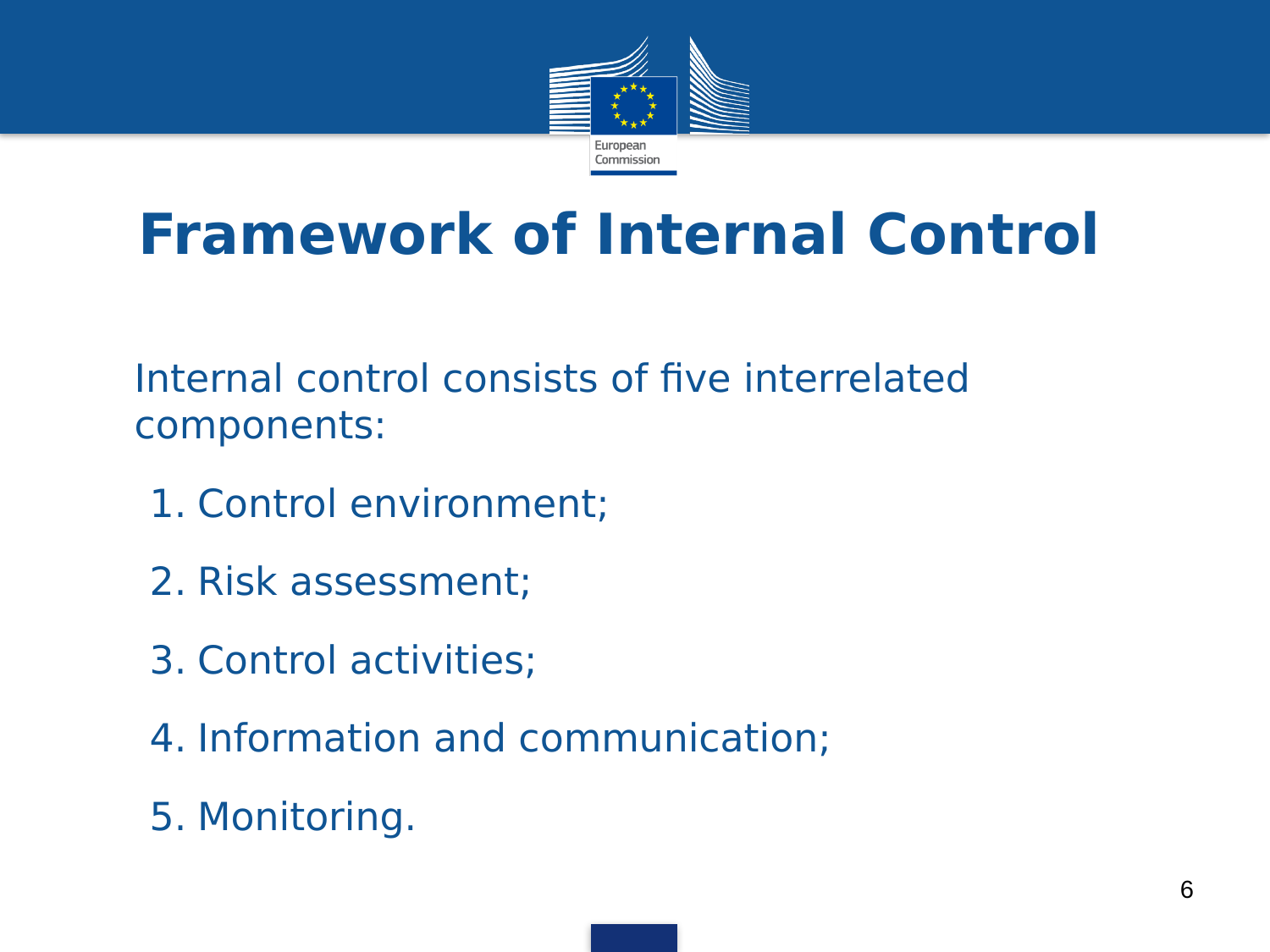

Framework of Internal Control
Internal control consists of five interrelated components:
Control environment;
Risk assessment;
Control activities;
Information and communication;
Monitoring.
6